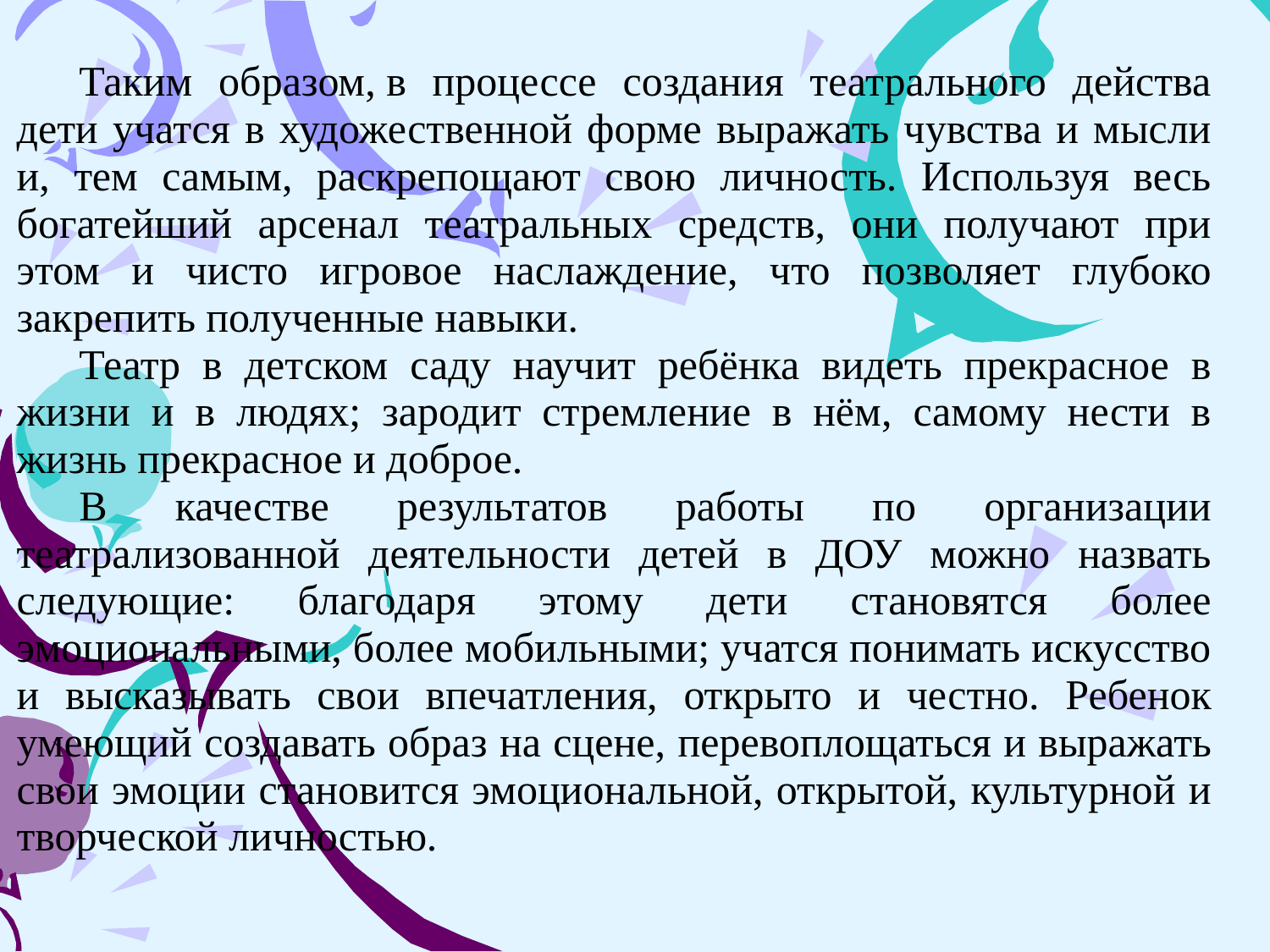

Таким образом, в процессе создания театрального действа дети учатся в художественной форме выражать чувства и мысли и, тем самым, раскрепощают свою личность. Используя весь богатейший арсенал театральных средств, они получают при этом и чисто игровое наслаждение, что позволяет глубоко закрепить полученные навыки.
Театр в детском саду научит ребёнка видеть прекрасное в жизни и в людях; зародит стремление в нём, самому нести в жизнь прекрасное и доброе.
В качестве результатов работы по организации театрализованной деятельности детей в ДОУ можно назвать следующие: благодаря этому дети становятся более эмоциональными, более мобильными; учатся понимать искусство и высказывать свои впечатления, открыто и честно. Ребенок умеющий создавать образ на сцене, перевоплощаться и выражать свои эмоции становится эмоциональной, открытой, культурной и творческой личностью.